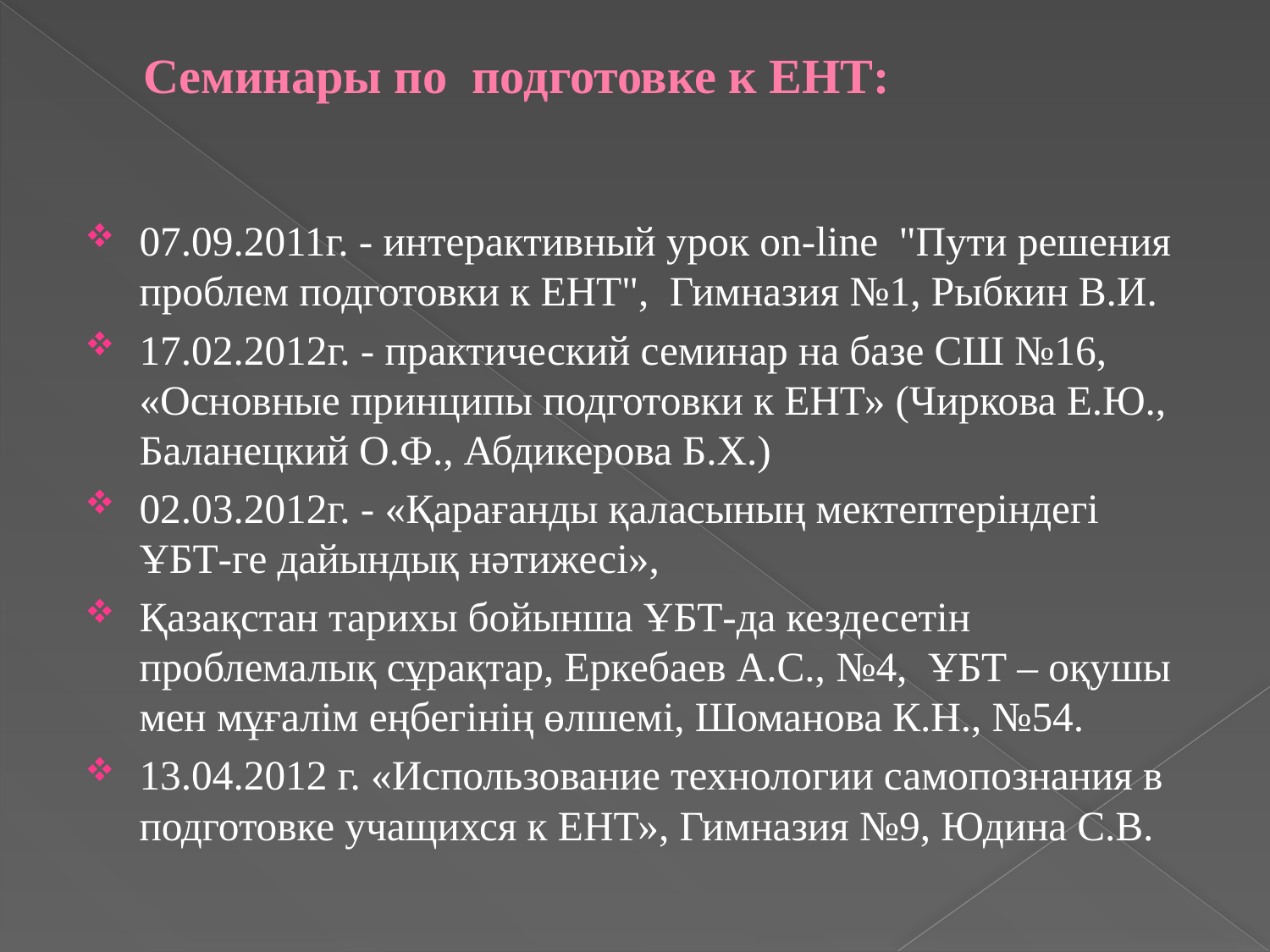

# Семинары по  подготовке к ЕНТ:
07.09.2011г. - интерактивный урок on-line  "Пути решения проблем подготовки к ЕНТ",  Гимназия №1, Рыбкин В.И.
17.02.2012г. - практический семинар на базе СШ №16, «Основные принципы подготовки к ЕНТ» (Чиркова Е.Ю., Баланецкий О.Ф., Абдикерова Б.Х.)
02.03.2012г. - «Қарағанды қаласының мектептеріндегі ҰБТ-ге дайындық нәтижесі»,
Қазақстан тарихы бойынша ҰБТ-да кездесетін проблемалық сұрақтар, Еркебаев А.С., №4,  ҰБТ – оқушы мен мұғалім еңбегінің өлшемі, Шоманова К.Н., №54.
13.04.2012 г. «Использование технологии самопознания в подготовке учащихся к ЕНТ», Гимназия №9, Юдина С.В.